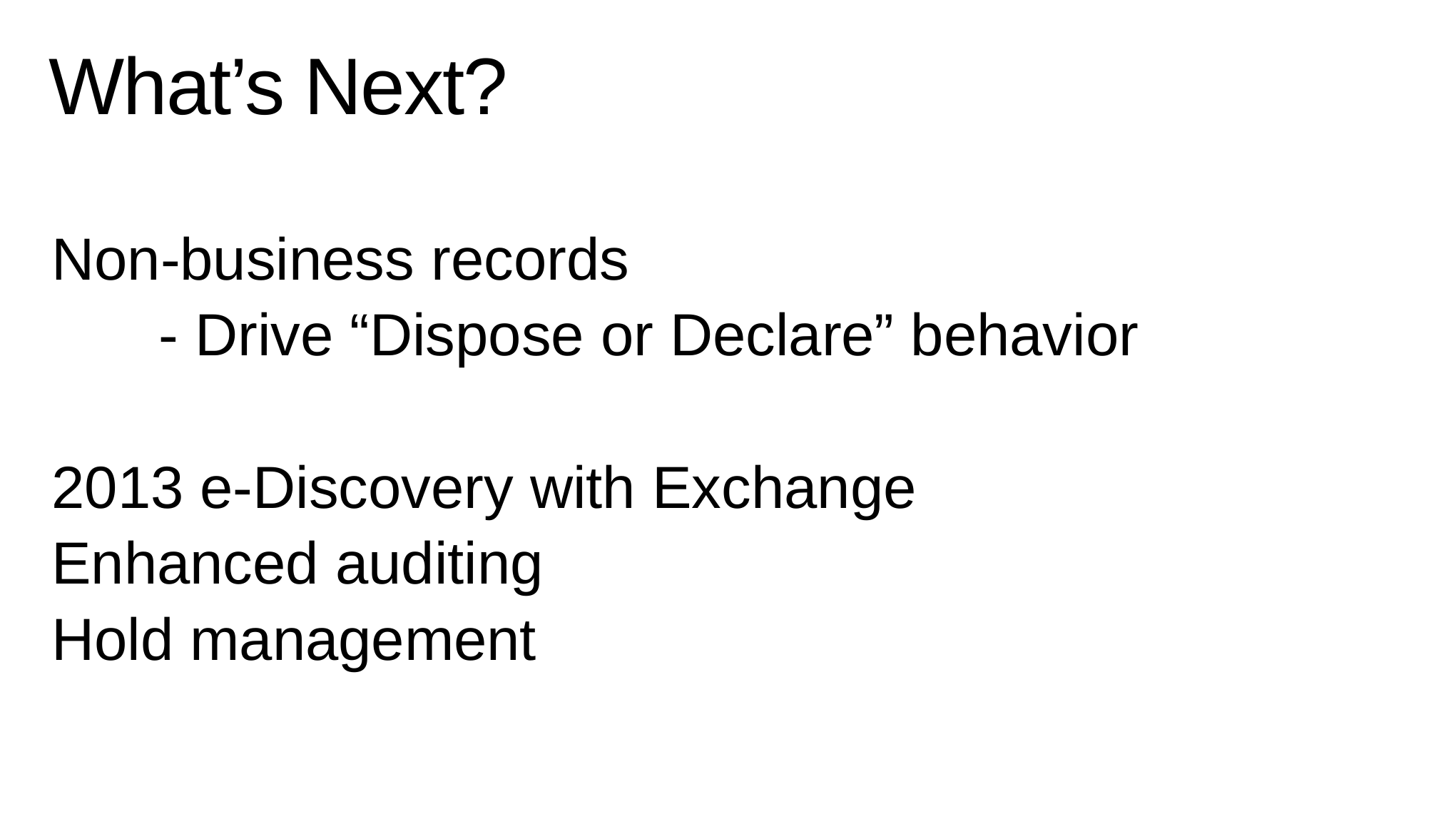

# What’s Next?
Non-business records
	- Drive “Dispose or Declare” behavior

2013 e-Discovery with Exchange
Enhanced auditing
Hold management